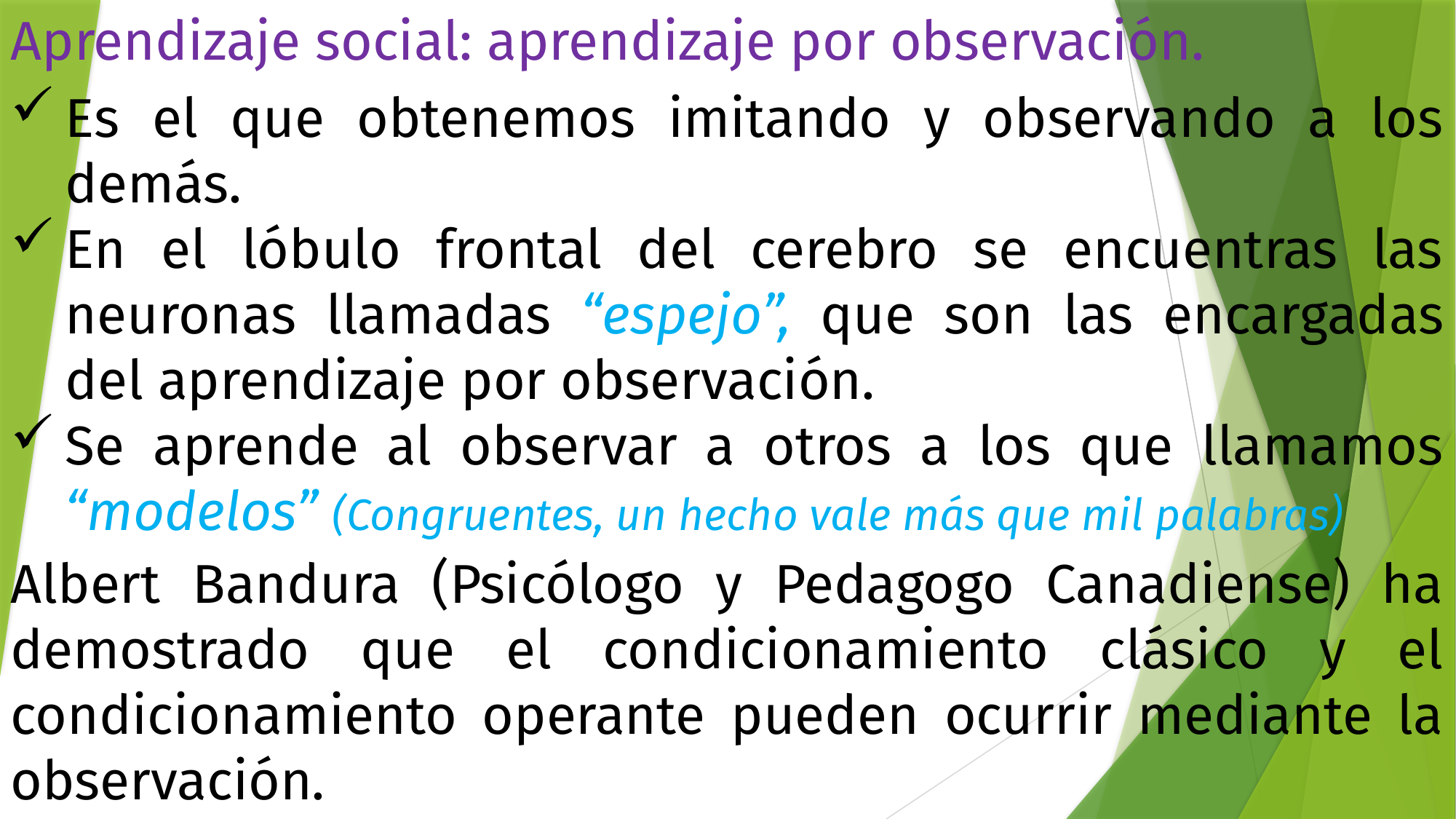

Aprendizaje social: aprendizaje por observación.
Es el que obtenemos imitando y observando a los demás.
En el lóbulo frontal del cerebro se encuentras las neuronas llamadas “espejo”, que son las encargadas del aprendizaje por observación.
Se aprende al observar a otros a los que llamamos “modelos” (Congruentes, un hecho vale más que mil palabras)

Albert Bandura (Psicólogo y Pedagogo Canadiense) ha demostrado que el condicionamiento clásico y el condicionamiento operante pueden ocurrir mediante la observación.